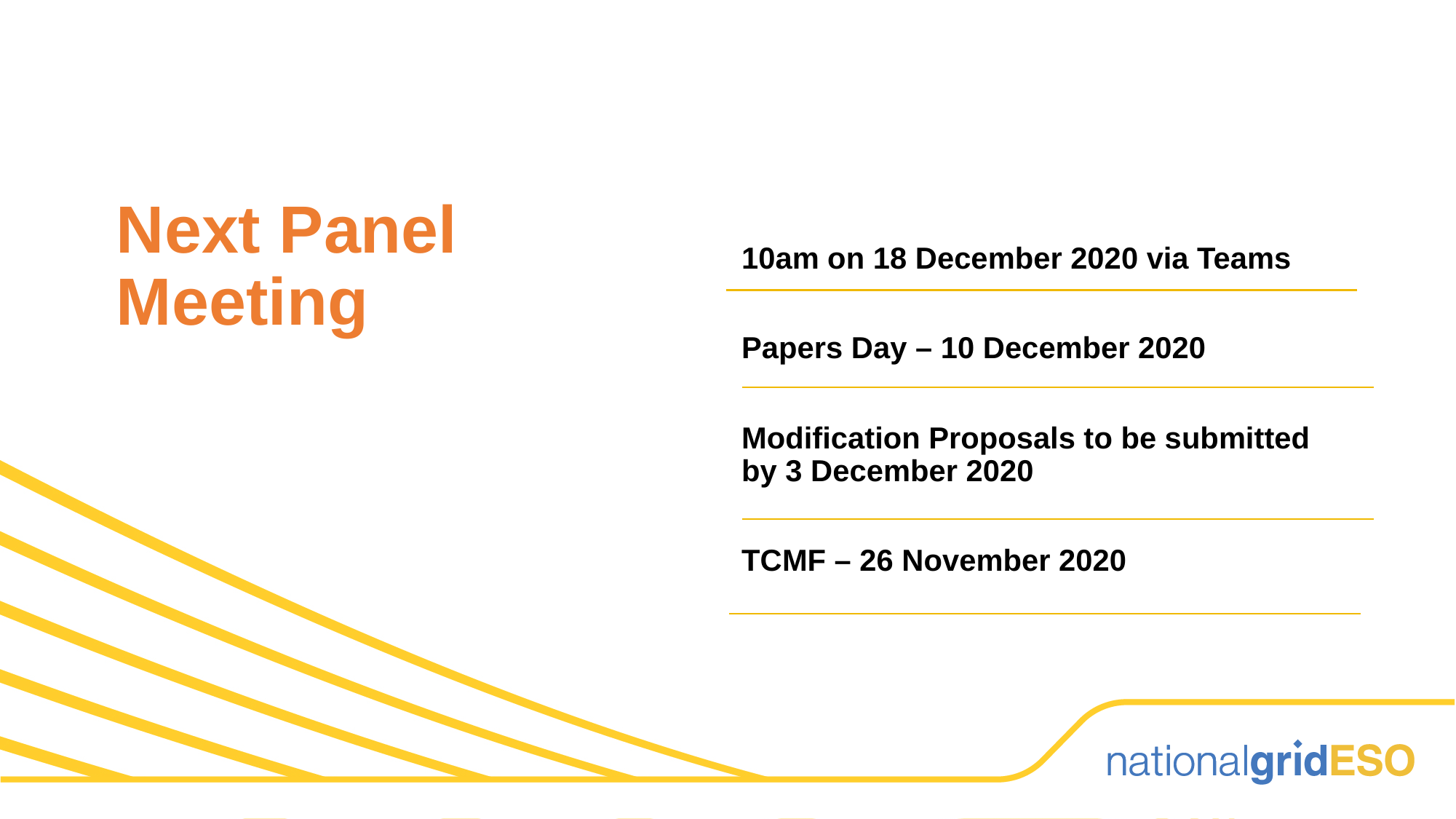

10am on 18 December 2020 via Teams

Papers Day – 10 December 2020

Modification Proposals to be submitted by 3 December 2020

TCMF – 26 November 2020

Next Panel Meeting
# Next Panel Meeting